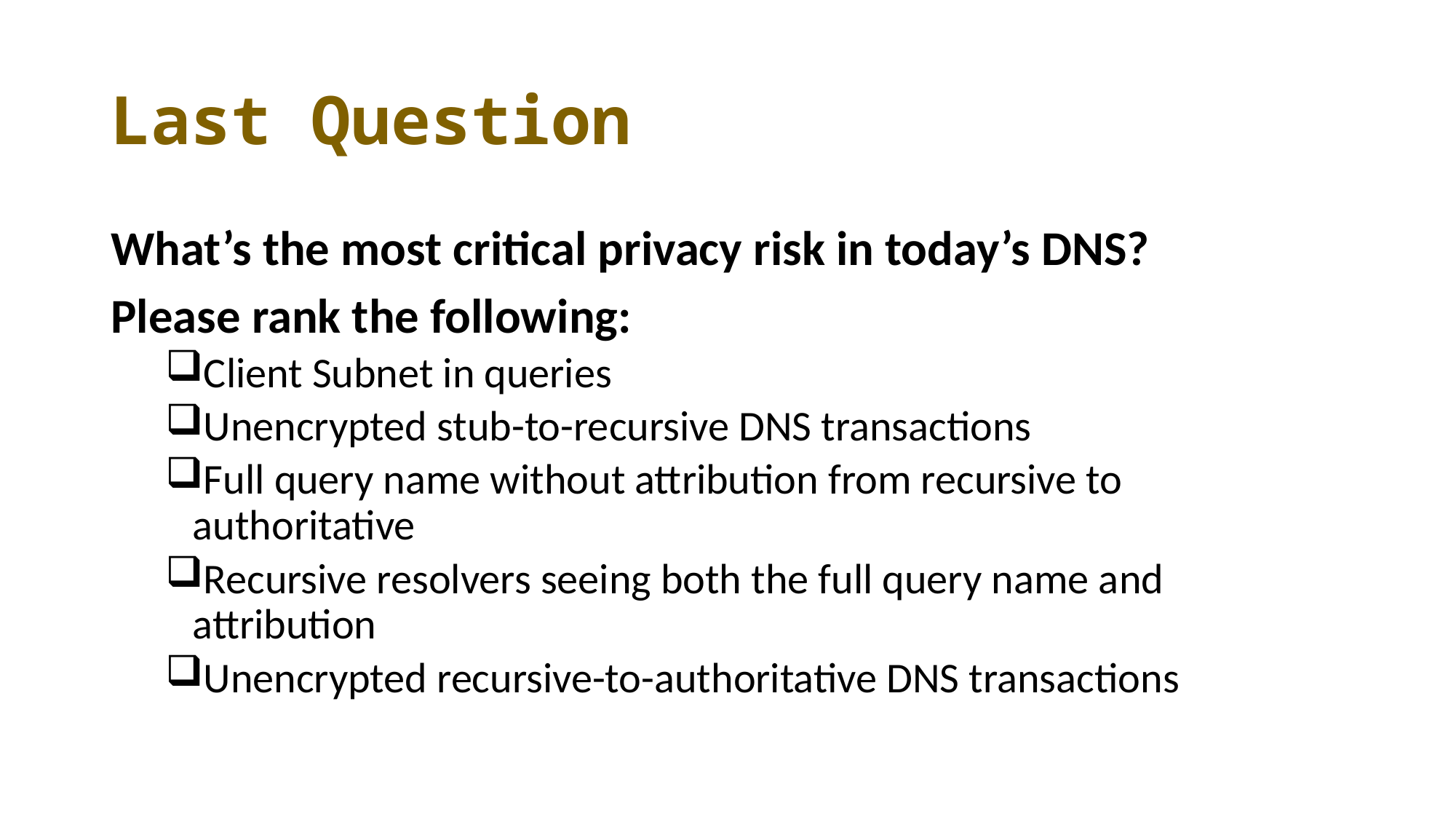

# Last Question
What’s the most critical privacy risk in today’s DNS?
Please rank the following:
Client Subnet in queries
Unencrypted stub-to-recursive DNS transactions
Full query name without attribution from recursive to authoritative
Recursive resolvers seeing both the full query name and attribution
Unencrypted recursive-to-authoritative DNS transactions